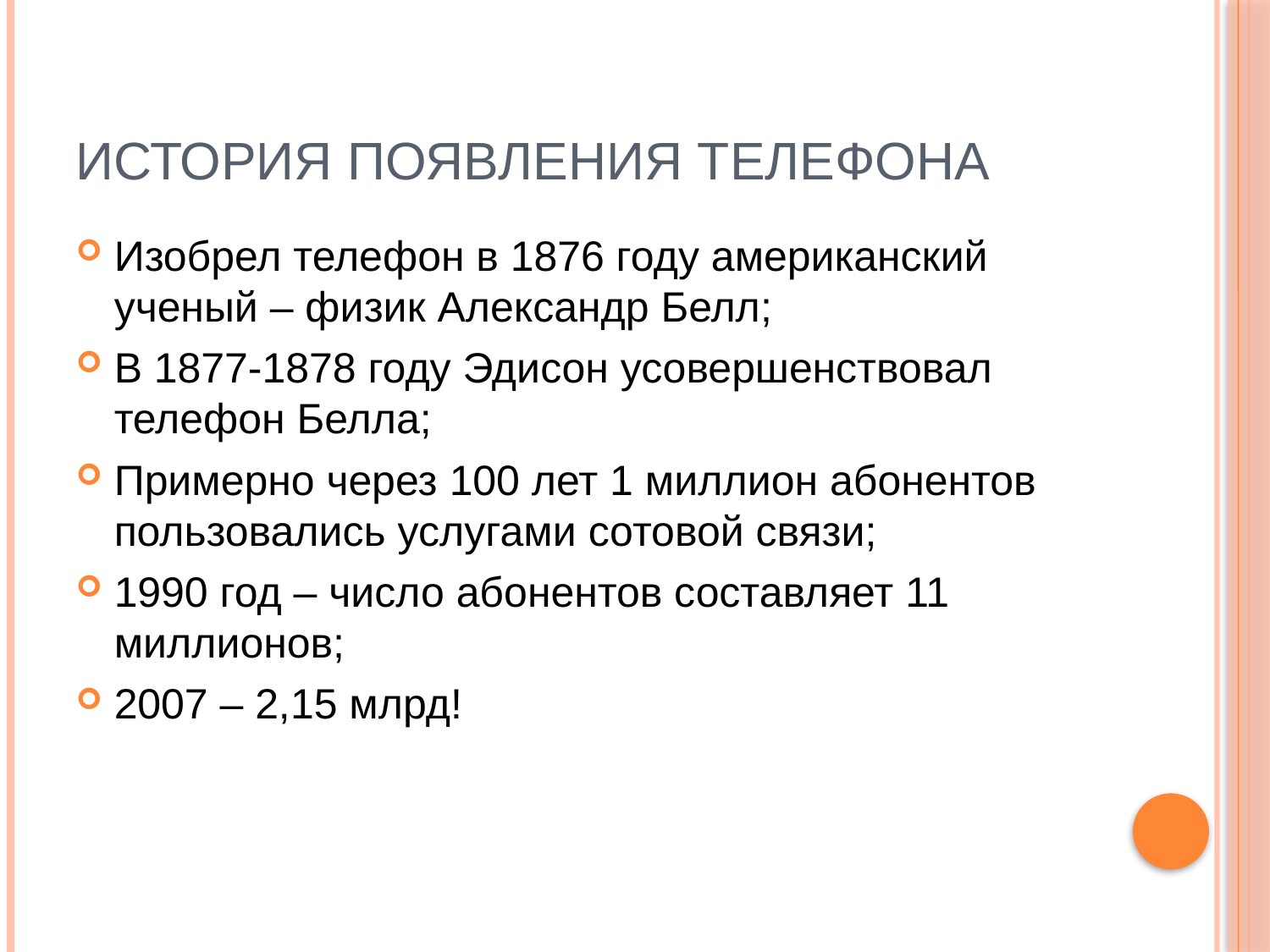

# История появления телефона
Изобрел телефон в 1876 году американский ученый – физик Александр Белл;
В 1877-1878 году Эдисон усовершенствовал телефон Белла;
Примерно через 100 лет 1 миллион абонентов пользовались услугами сотовой связи;
1990 год – число абонентов составляет 11 миллионов;
2007 – 2,15 млрд!